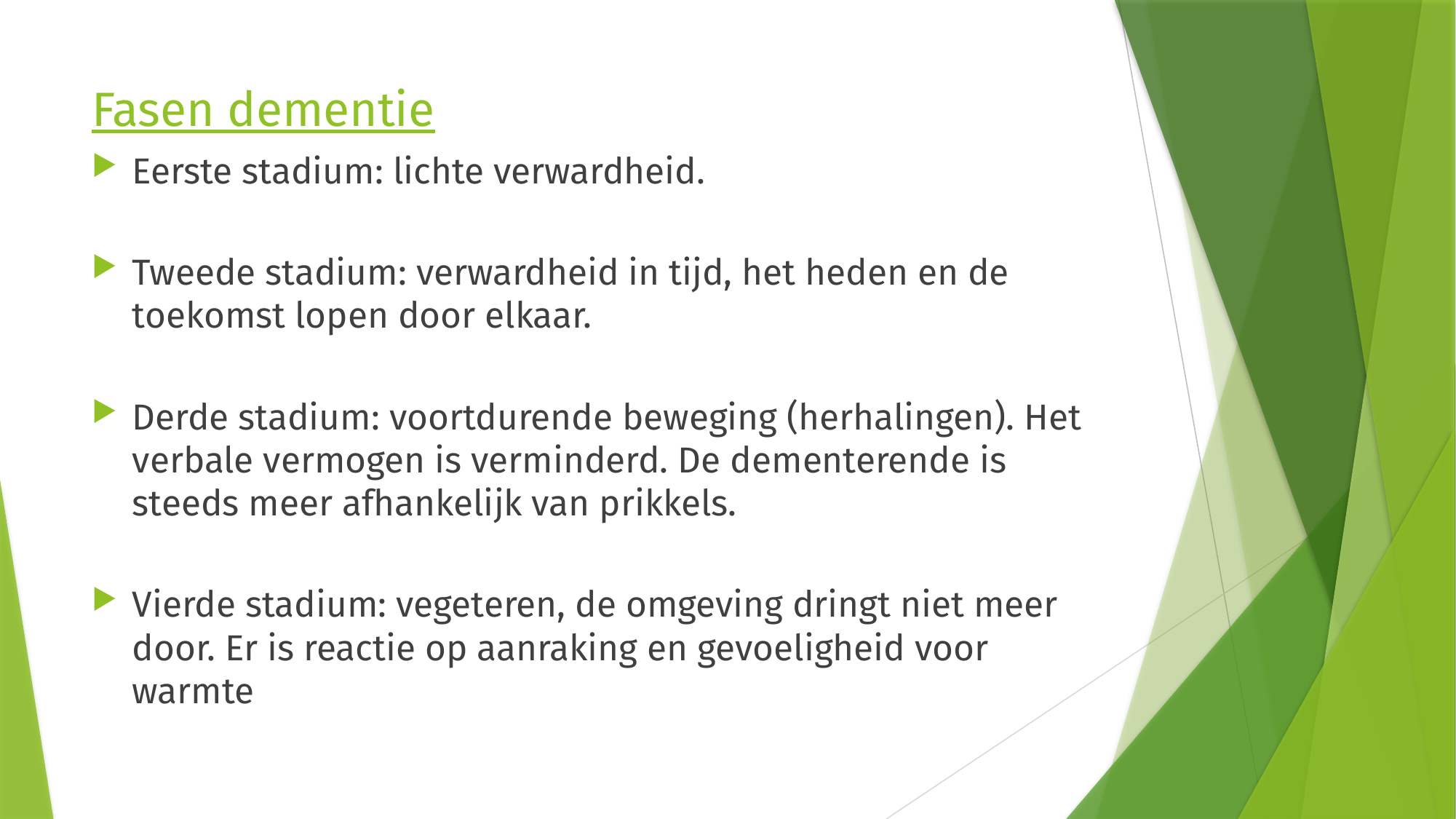

# Fasen dementie
Eerste stadium: lichte verwardheid.
Tweede stadium: verwardheid in tijd, het heden en de toekomst lopen door elkaar.
Derde stadium: voortdurende beweging (herhalingen). Het verbale vermogen is verminderd. De dementerende is steeds meer afhankelijk van prikkels.
Vierde stadium: vegeteren, de omgeving dringt niet meer door. Er is reactie op aanraking en gevoeligheid voor warmte